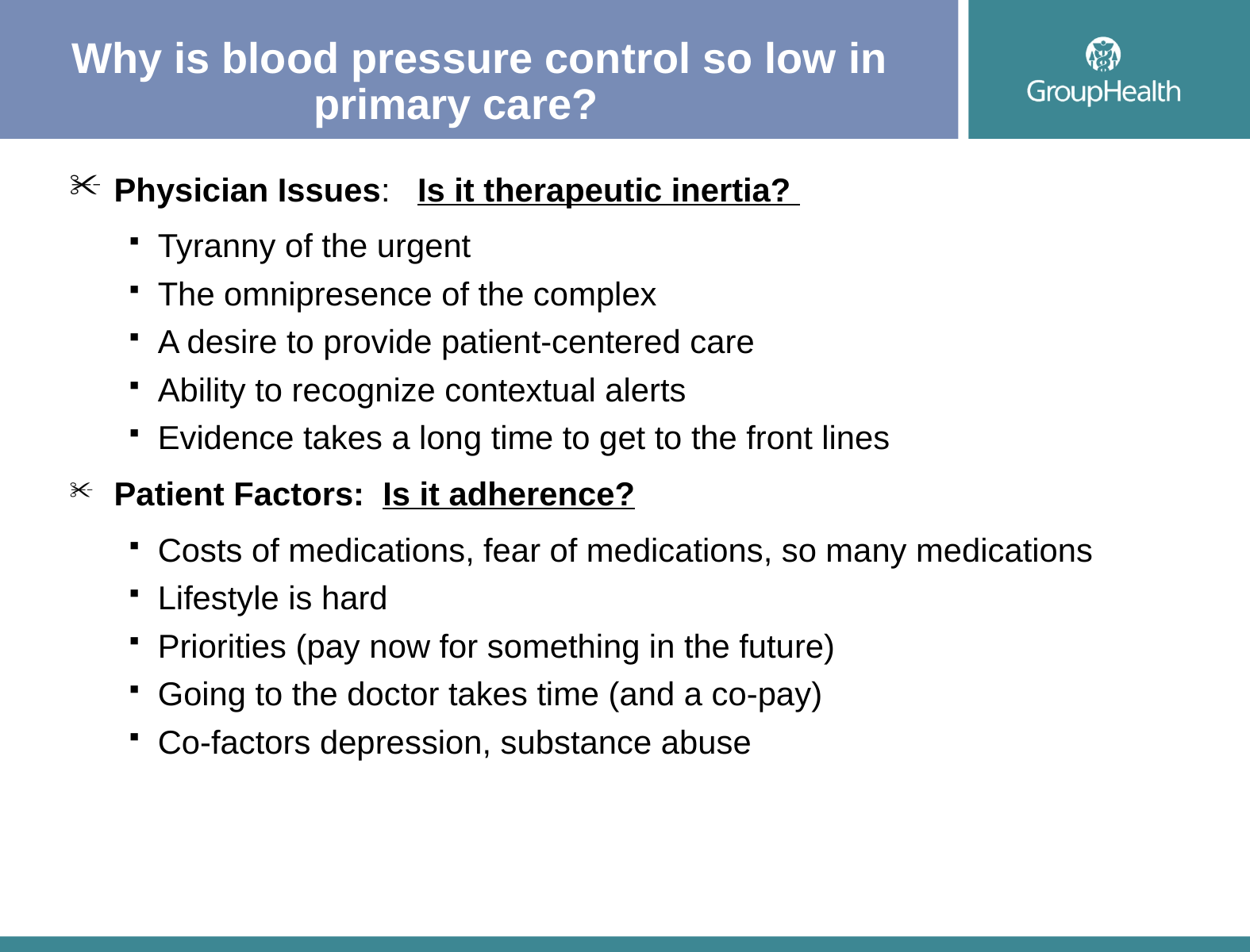

# Why is blood pressure control so low in primary care?
Physician Issues:   Is it therapeutic inertia?
Tyranny of the urgent
The omnipresence of the complex
A desire to provide patient-centered care
Ability to recognize contextual alerts
Evidence takes a long time to get to the front lines
Patient Factors:  Is it adherence?
Costs of medications, fear of medications, so many medications
Lifestyle is hard
Priorities (pay now for something in the future)
Going to the doctor takes time (and a co-pay)
Co-factors depression, substance abuse